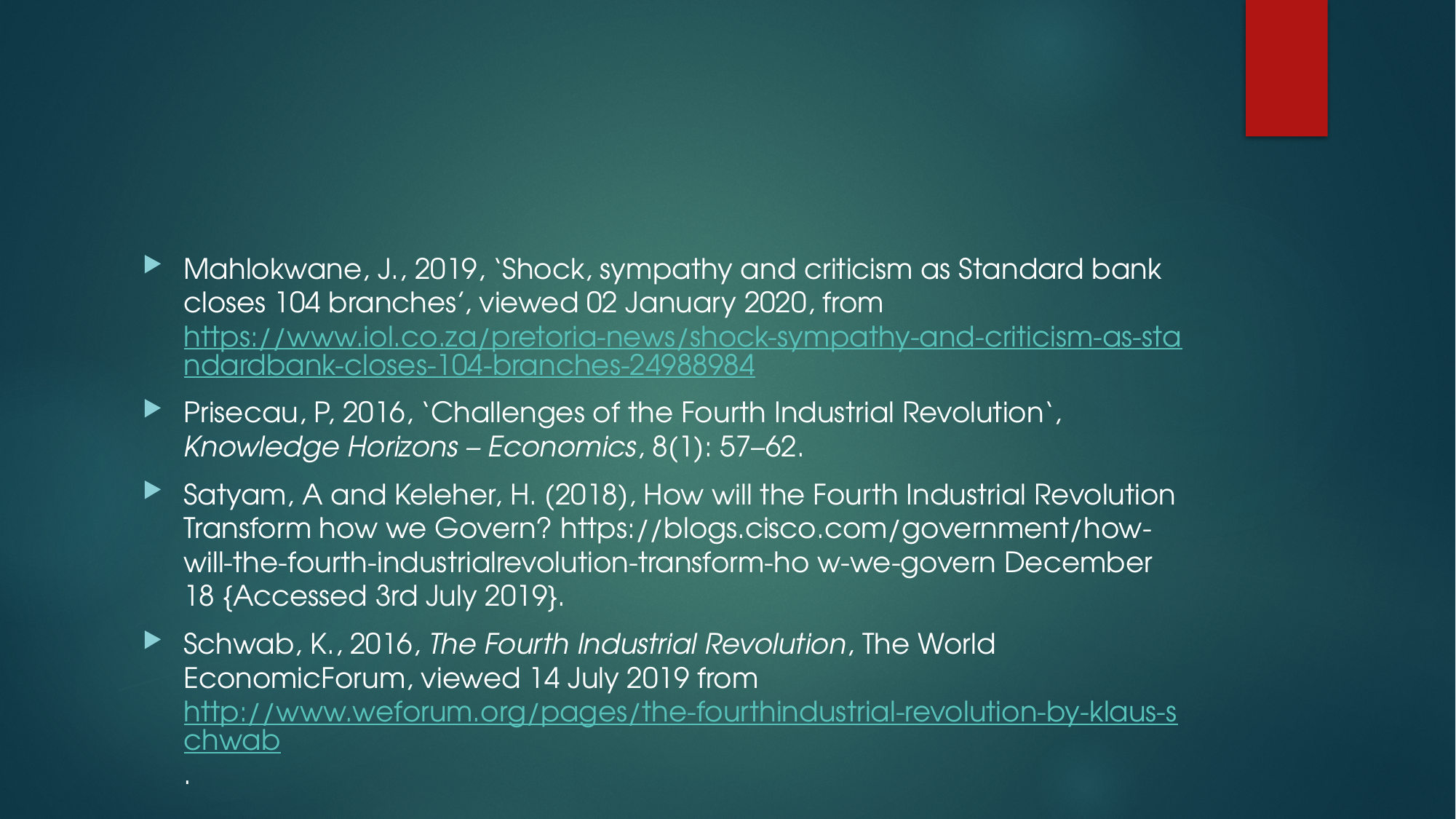

#
Mahlokwane, J., 2019, ‘Shock, sympathy and criticism as Standard bank closes 104 branches’, viewed 02 January 2020, from https://www.iol.co.za/pretoria-news/shock-sympathy-and-criticism-as-standardbank-closes-104-branches-24988984
Prisecau, P, 2016, ‘Challenges of the Fourth Industrial Revolution‘, Knowledge Horizons – Economics, 8(1): 57–62.
Satyam, A and Keleher, H. (2018), How will the Fourth Industrial Revolution Transform how we Govern? https://blogs.cisco.com/government/how-will-the-fourth-industrialrevolution-transform-ho w-we-govern December 18 {Accessed 3rd July 2019}.
Schwab, K., 2016, The Fourth Industrial Revolution, The World EconomicForum, viewed 14 July 2019 from http://www.weforum.org/pages/the-fourthindustrial-revolution-by-klaus-schwab.